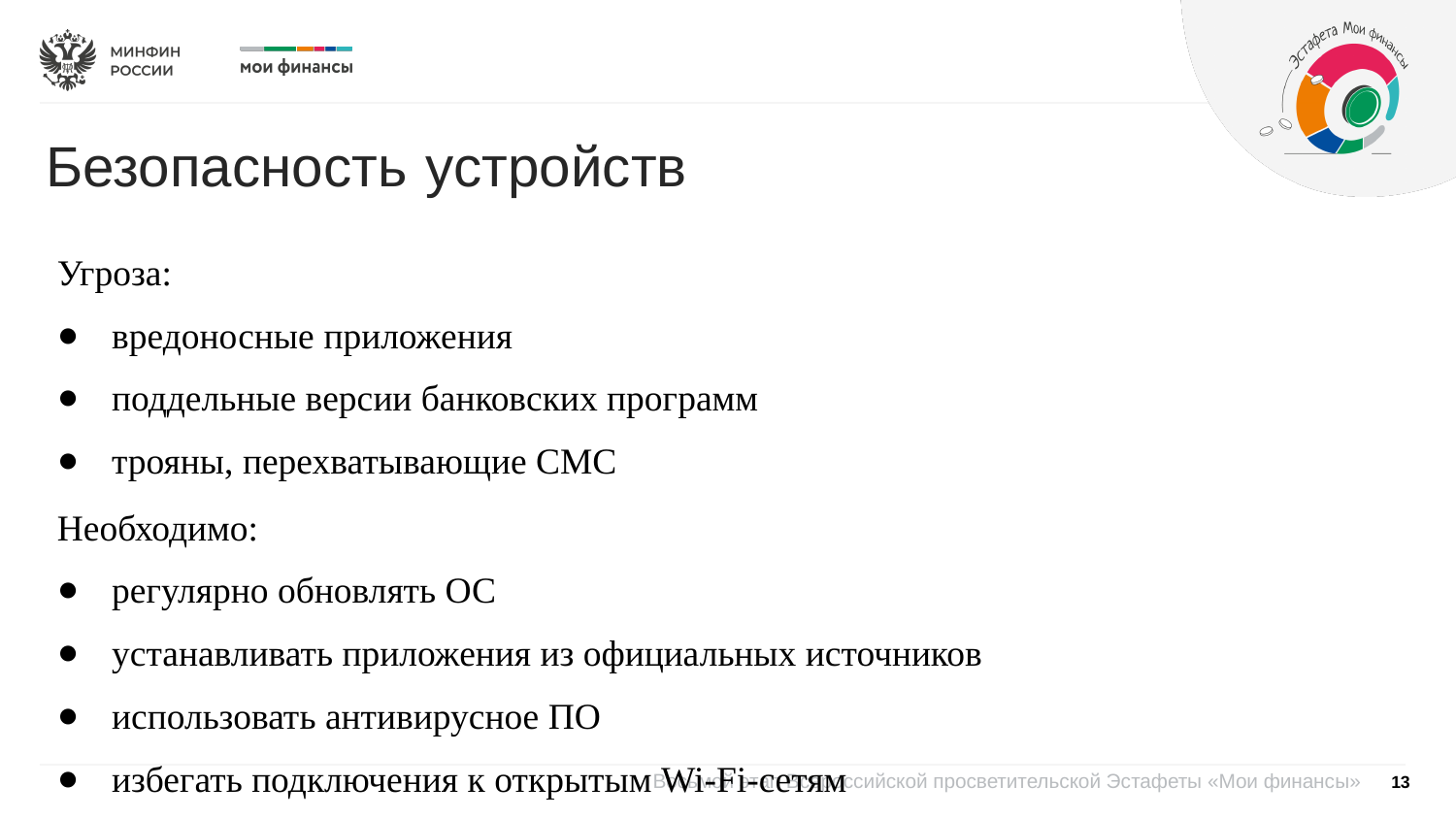

Безопасность устройств
Угроза:
вредоносные приложения
поддельные версии банковских программ
трояны, перехватывающие СМС
Необходимо:
регулярно обновлять ОС
устанавливать приложения из официальных источников
использовать антивирусное ПО
избегать подключения к открытым Wi-Fi-сетям
13